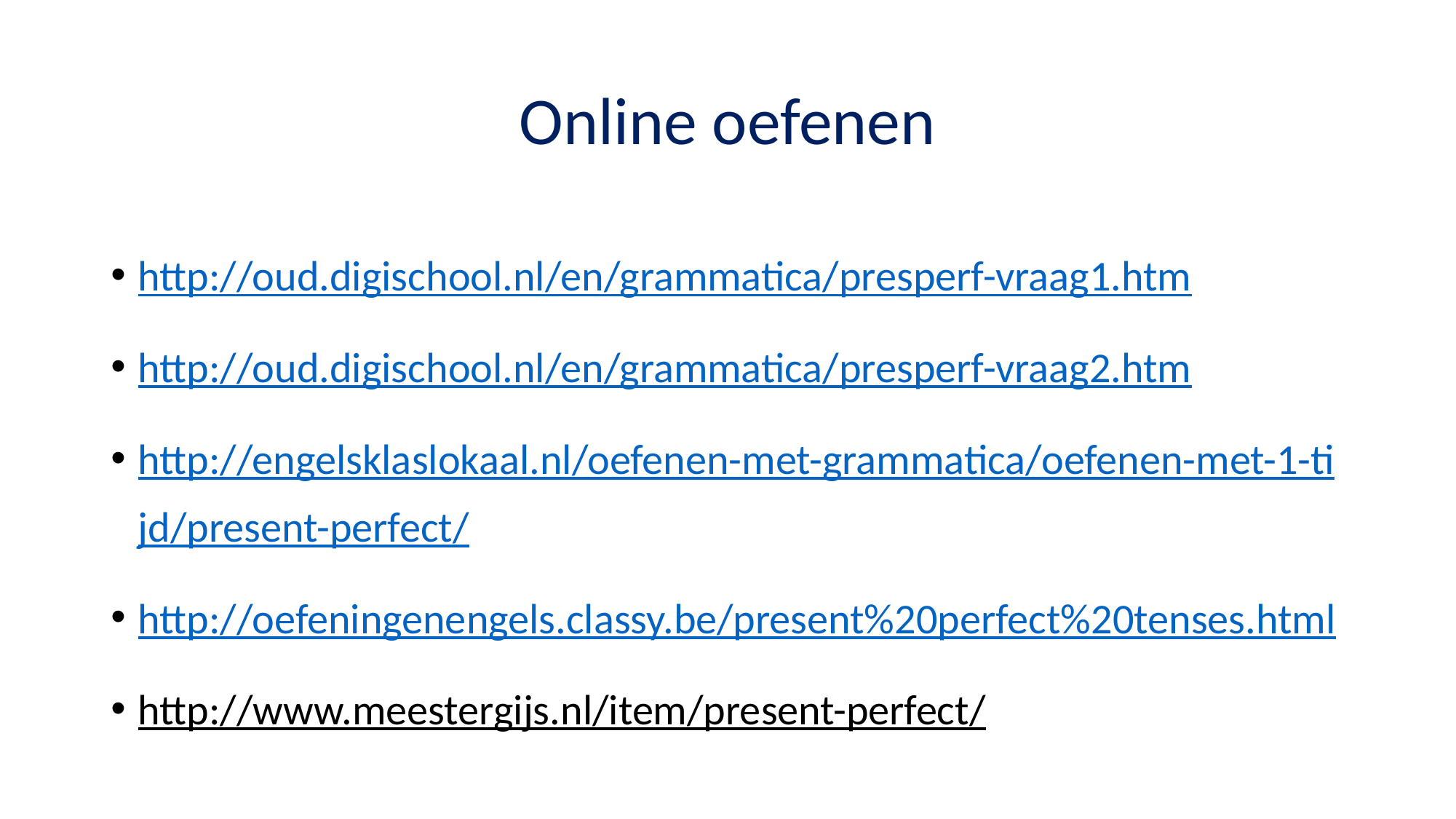

# Online oefenen
http://oud.digischool.nl/en/grammatica/presperf-vraag1.htm
http://oud.digischool.nl/en/grammatica/presperf-vraag2.htm
http://engelsklaslokaal.nl/oefenen-met-grammatica/oefenen-met-1-tijd/present-perfect/
http://oefeningenengels.classy.be/present%20perfect%20tenses.html
http://www.meestergijs.nl/item/present-perfect/